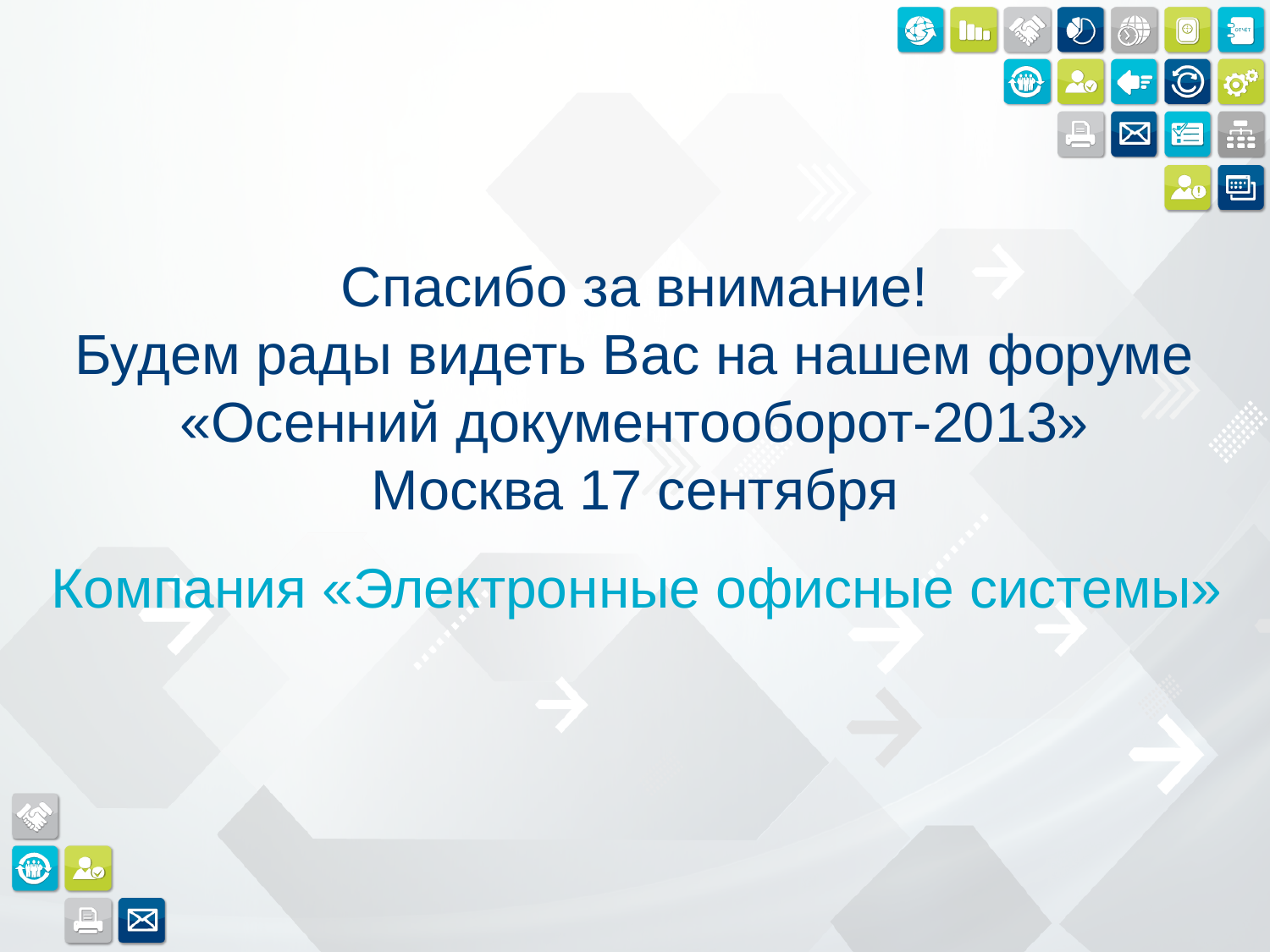

# Спасибо за внимание! Будем рады видеть Вас на нашем форуме «Осенний документооборот-2013» Москва 17 сентября
Компания «Электронные офисные системы»